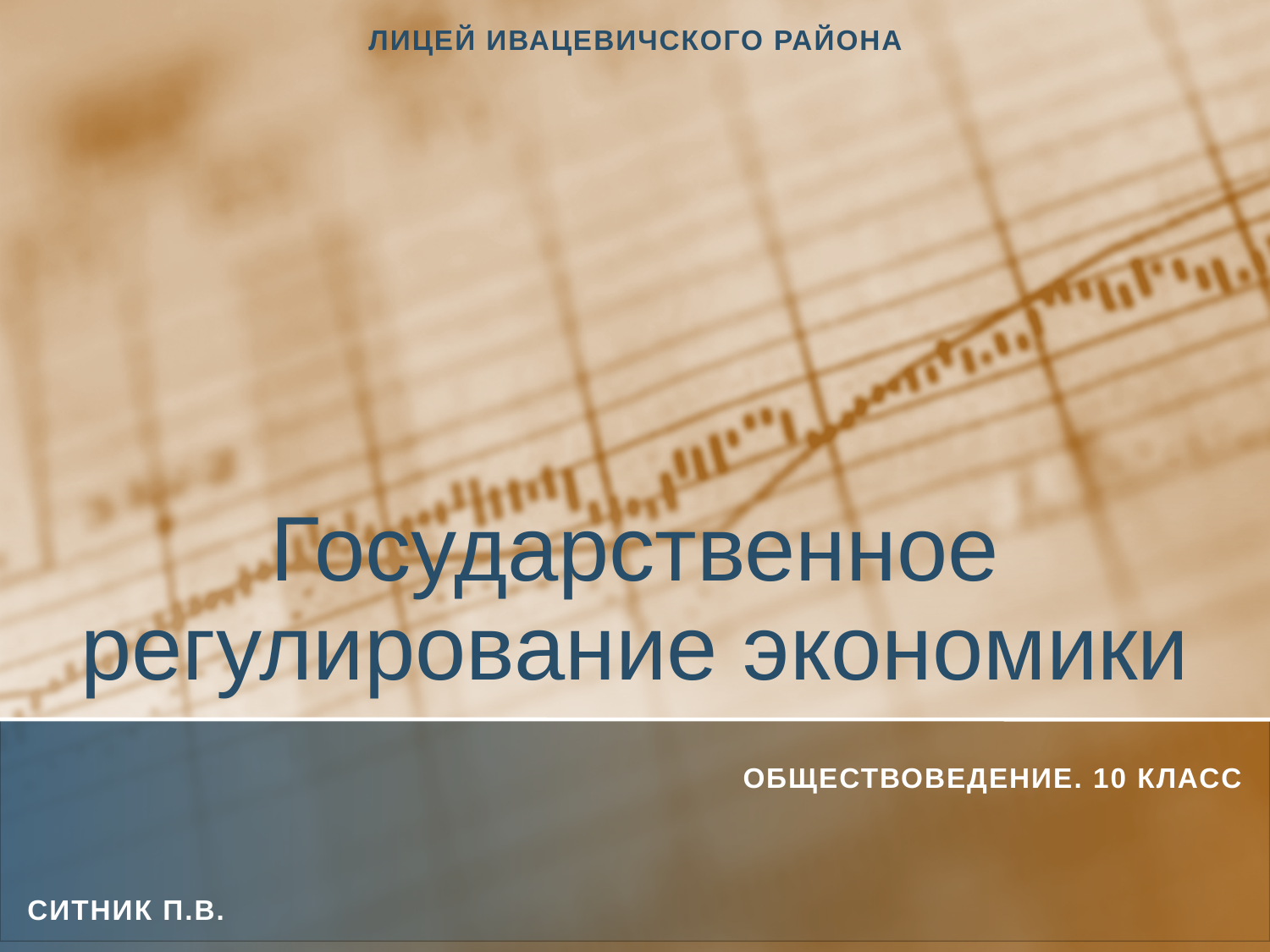

Лицей Ивацевичского района
# Государственное регулирование экономики
Обществоведение. 10 класс
Ситник П.В.